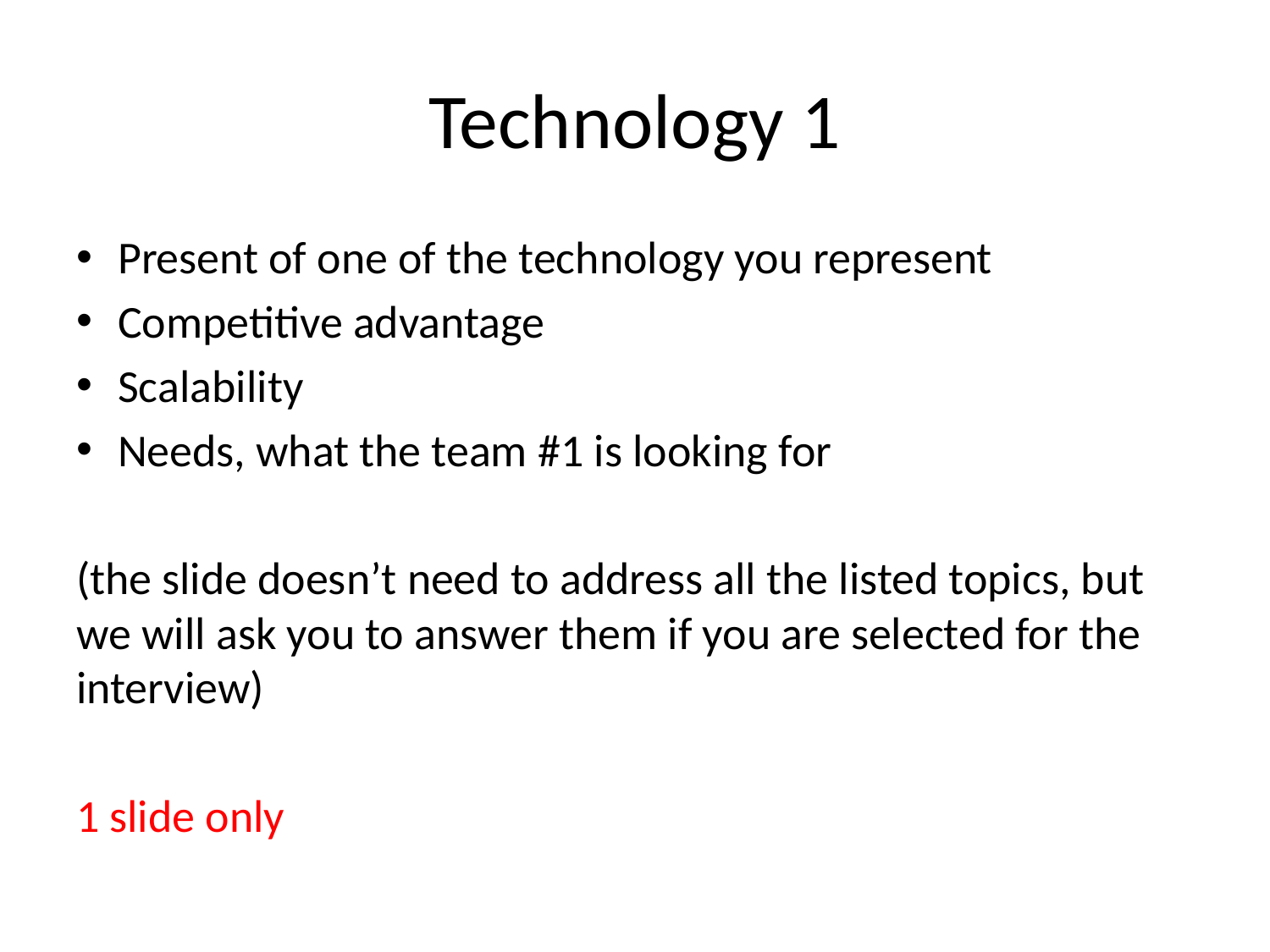

# Technology 1
Present of one of the technology you represent
Competitive advantage
Scalability
Needs, what the team #1 is looking for

(the slide doesn’t need to address all the listed topics, but we will ask you to answer them if you are selected for the interview)

1 slide only